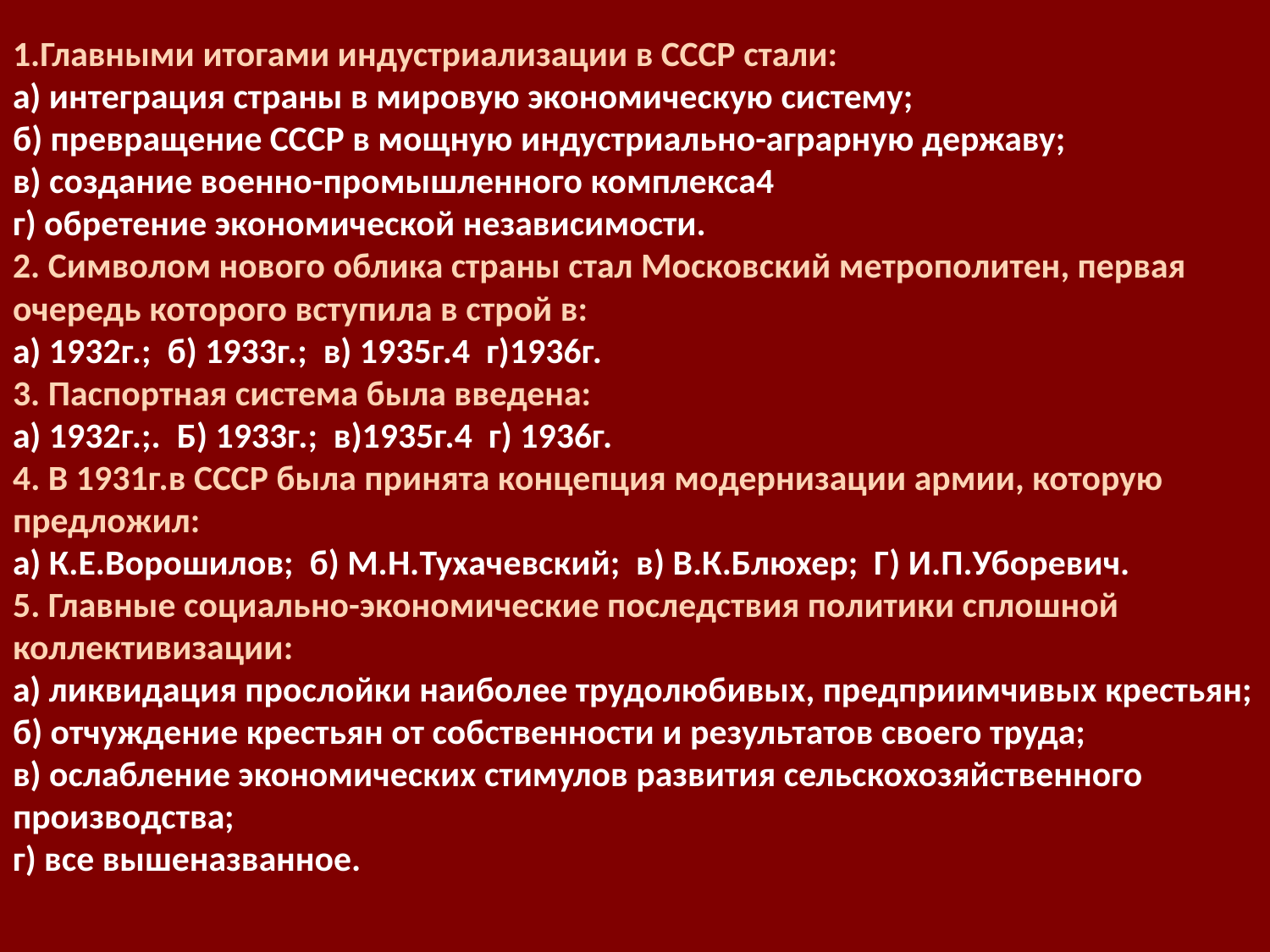

# 1.Главными итогами индустриализации в СССР стали: а) интеграция страны в мировую экономическую систему; б) превращение СССР в мощную индустриально-аграрную державу; в) создание военно-промышленного комплекса4 г) обретение экономической независимости. 2. Символом нового облика страны стал Московский метрополитен, первая очередь которого вступила в строй в: а) 1932г.;  б) 1933г.;  в) 1935г.4  г)1936г. 3. Паспортная система была введена: а) 1932г.;.  Б) 1933г.;  в)1935г.4  г) 1936г. 4. В 1931г.в СССР была принята концепция модернизации армии, которую предложил: а) К.Е.Ворошилов;  б) М.Н.Тухачевский;  в) В.К.Блюхер;  Г) И.П.Уборевич. 5. Главные социально-экономические последствия политики сплошной коллективизации: а) ликвидация прослойки наиболее трудолюбивых, предприимчивых крестьян; б) отчуждение крестьян от собственности и результатов своего труда; в) ослабление экономических стимулов развития сельскохозяйственного производства; г) все вышеназванное.